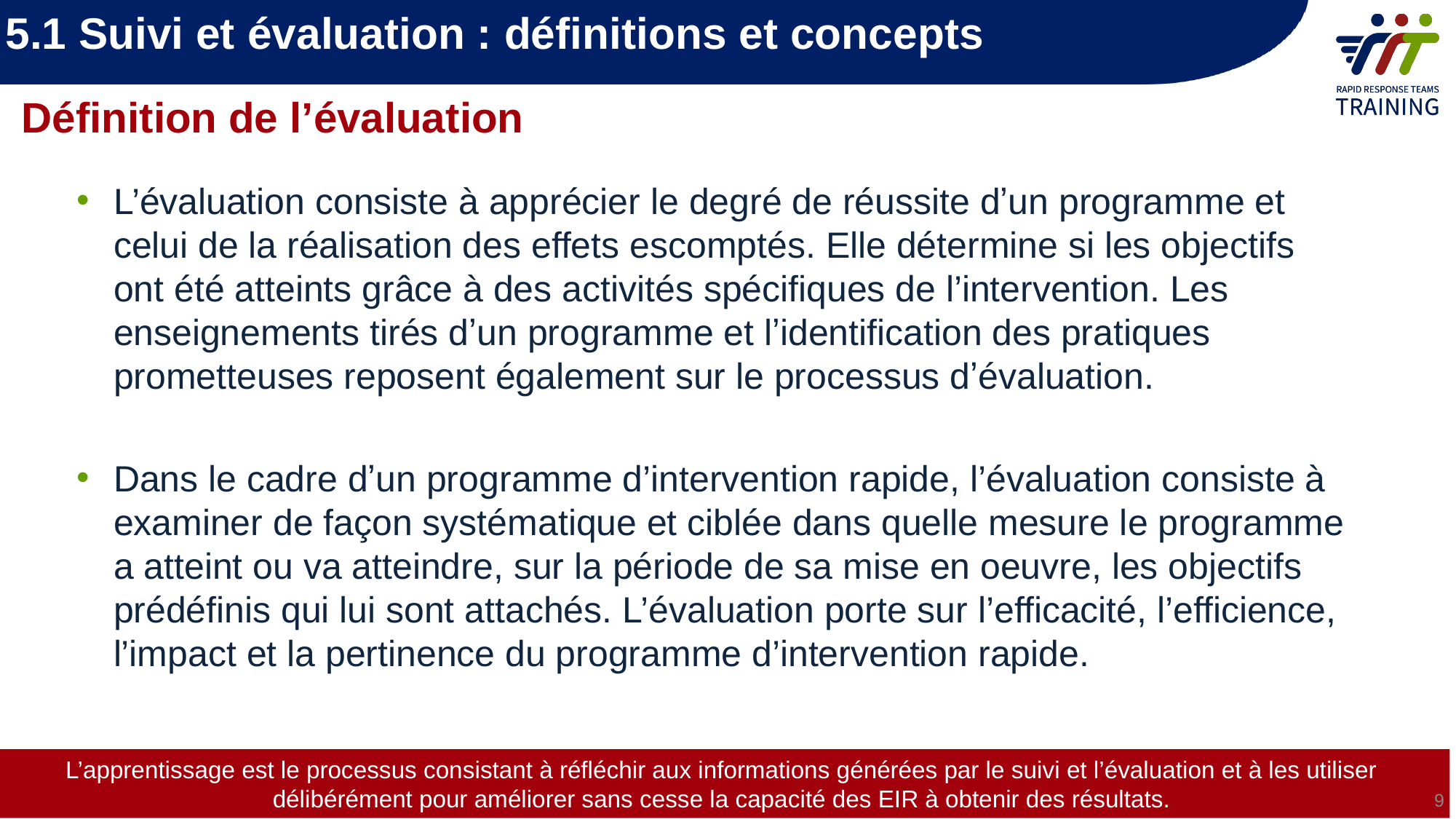

5.1 Suivi et évaluation : définitions et concepts

Définition de l’évaluation
L’évaluation consiste à apprécier le degré de réussite dʼun programme et celui de la réalisation des effets escomptés. Elle détermine si les objectifs ont été atteints grâce à des activités spécifiques de l’intervention. Les enseignements tirés dʼun programme et lʼidentification des pratiques prometteuses reposent également sur le processus dʼévaluation.

Dans le cadre dʼun programme d’intervention rapide, l’évaluation consiste à examiner de façon systématique et ciblée dans quelle mesure le programme a atteint ou va atteindre, sur la période de sa mise en oeuvre, les objectifs prédéfinis qui lui sont attachés. L’évaluation porte sur l’efficacité, l’efficience, l’impact et la pertinence du programme d’intervention rapide.
L’apprentissage est le processus consistant à réfléchir aux informations générées par le suivi et l’évaluation et à les utiliser délibérément pour améliorer sans cesse la capacité des EIR à obtenir des résultats.
9